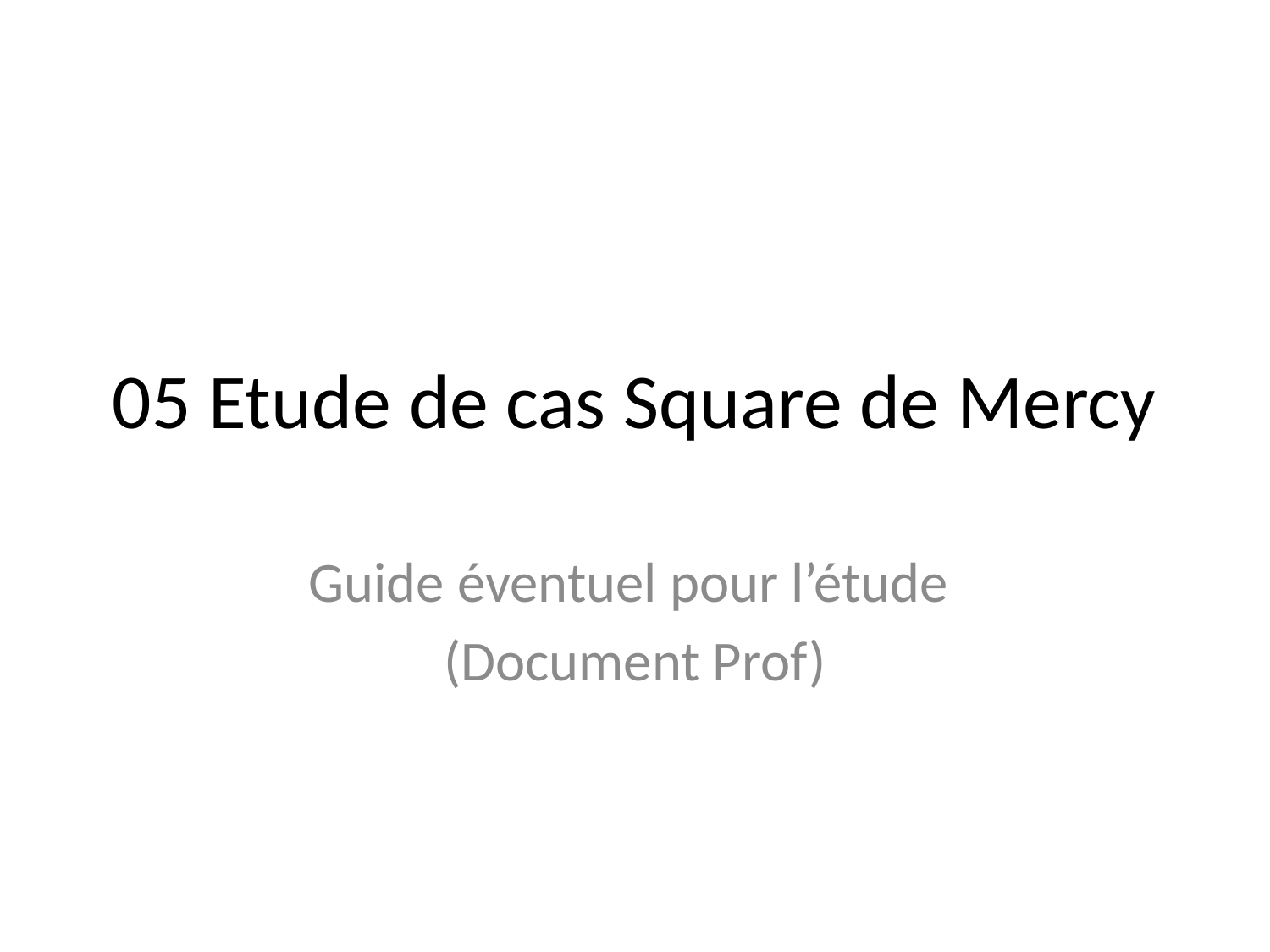

# 05 Etude de cas Square de Mercy
Guide éventuel pour l’étude
(Document Prof)